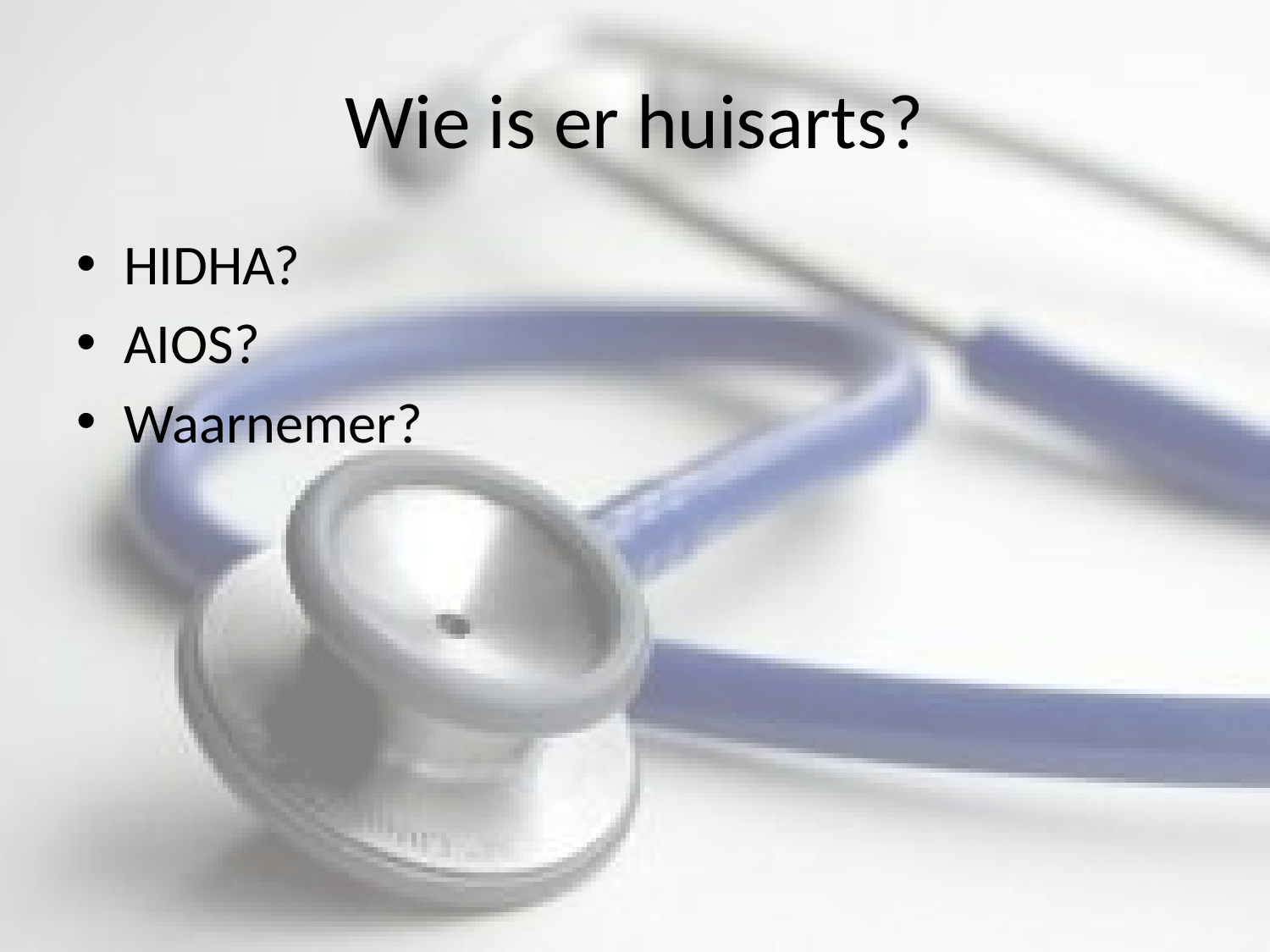

# Wie is er huisarts?
HIDHA?
AIOS?
Waarnemer?